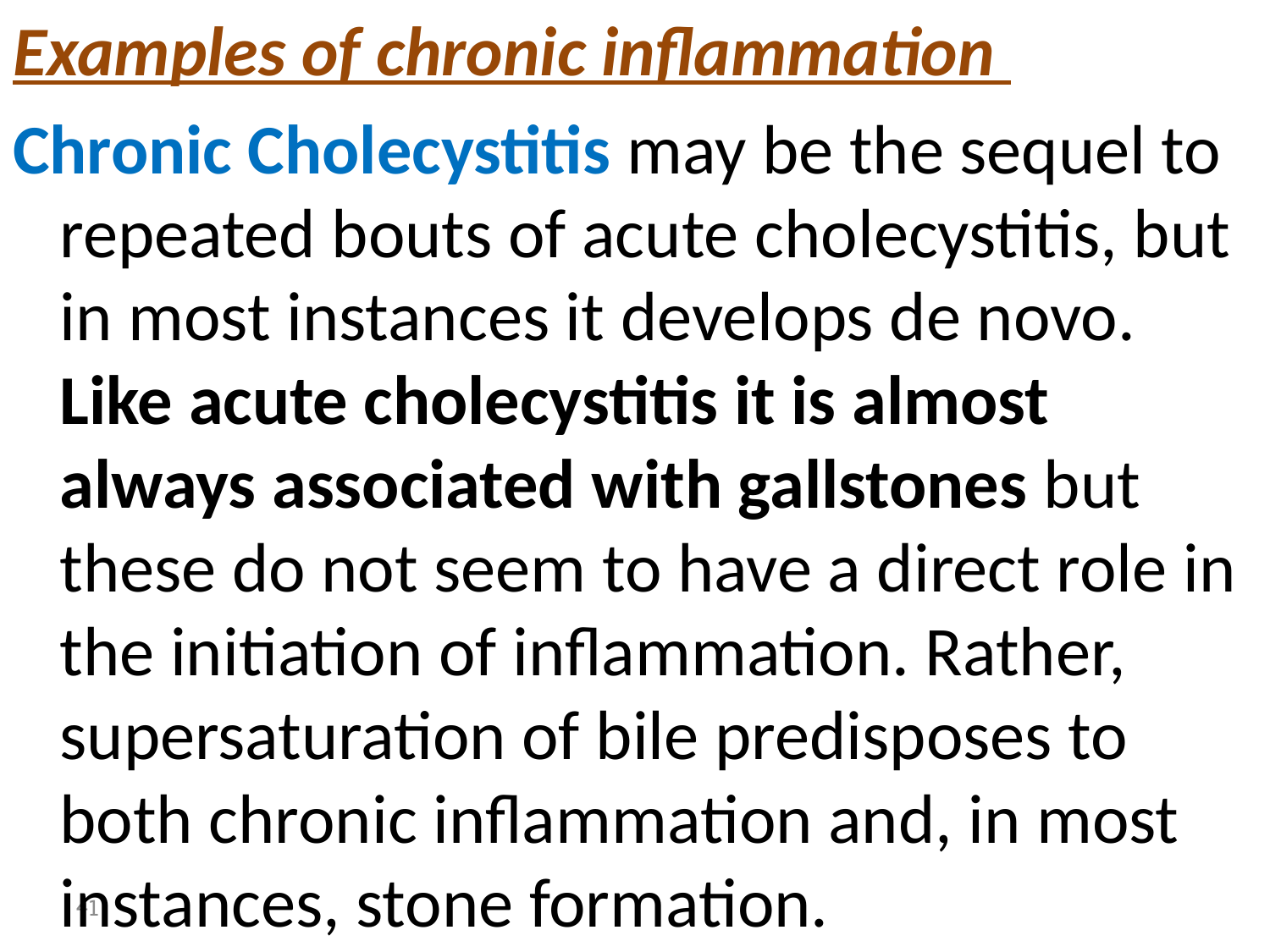

Examples of chronic inflammation
Chronic Cholecystitis may be the sequel to repeated bouts of acute cholecystitis, but in most instances it develops de novo. Like acute cholecystitis it is almost always associated with gallstones but these do not seem to have a direct role in the initiation of inflammation. Rather, supersaturation of bile predisposes to both chronic inflammation and, in most instances, stone formation.

41